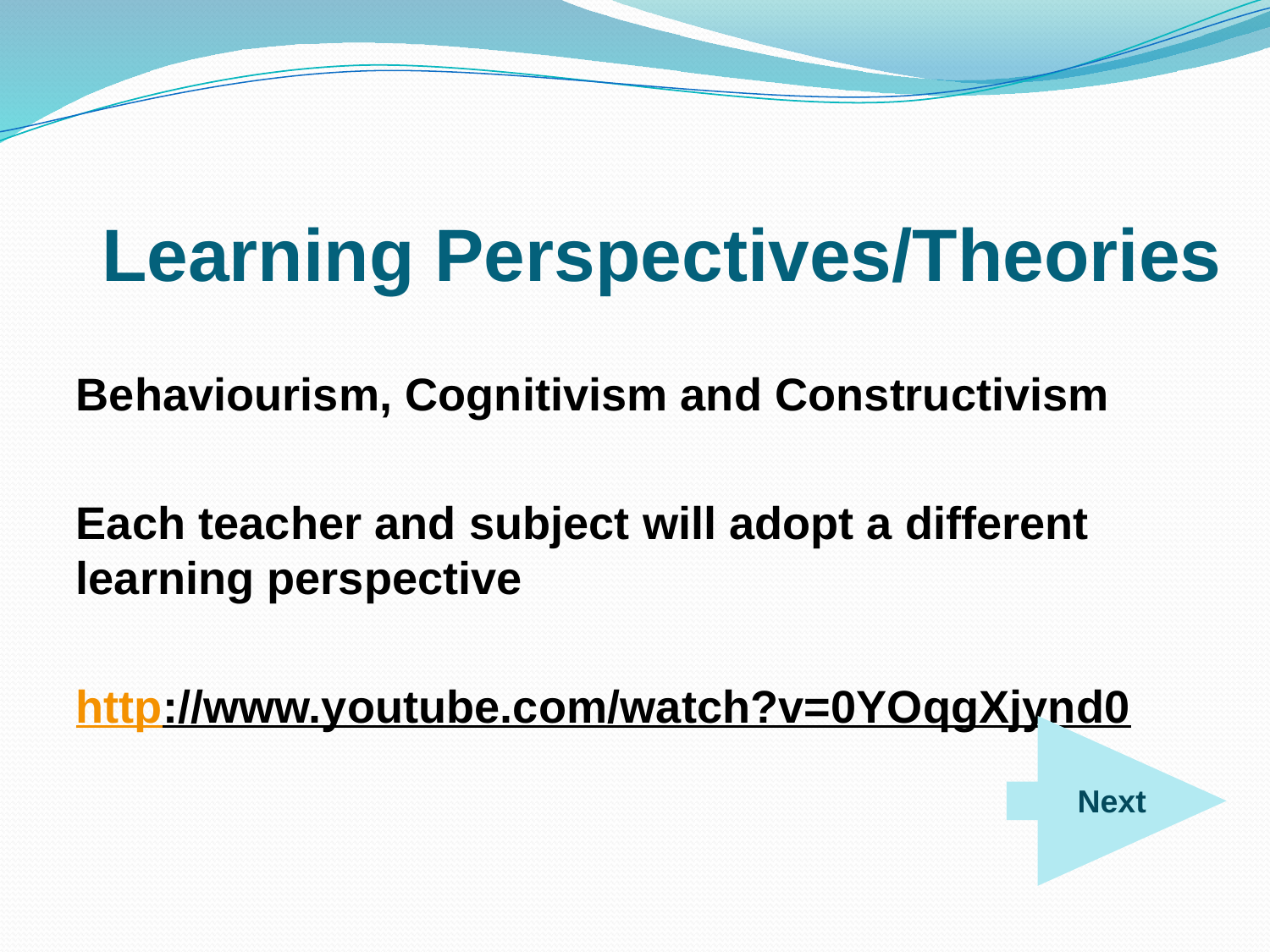

# Learning Perspectives/Theories
Behaviourism, Cognitivism and Constructivism

Each teacher and subject will adopt a different learning perspective

http://www.youtube.com/watch?v=0YOqgXjynd0

Next